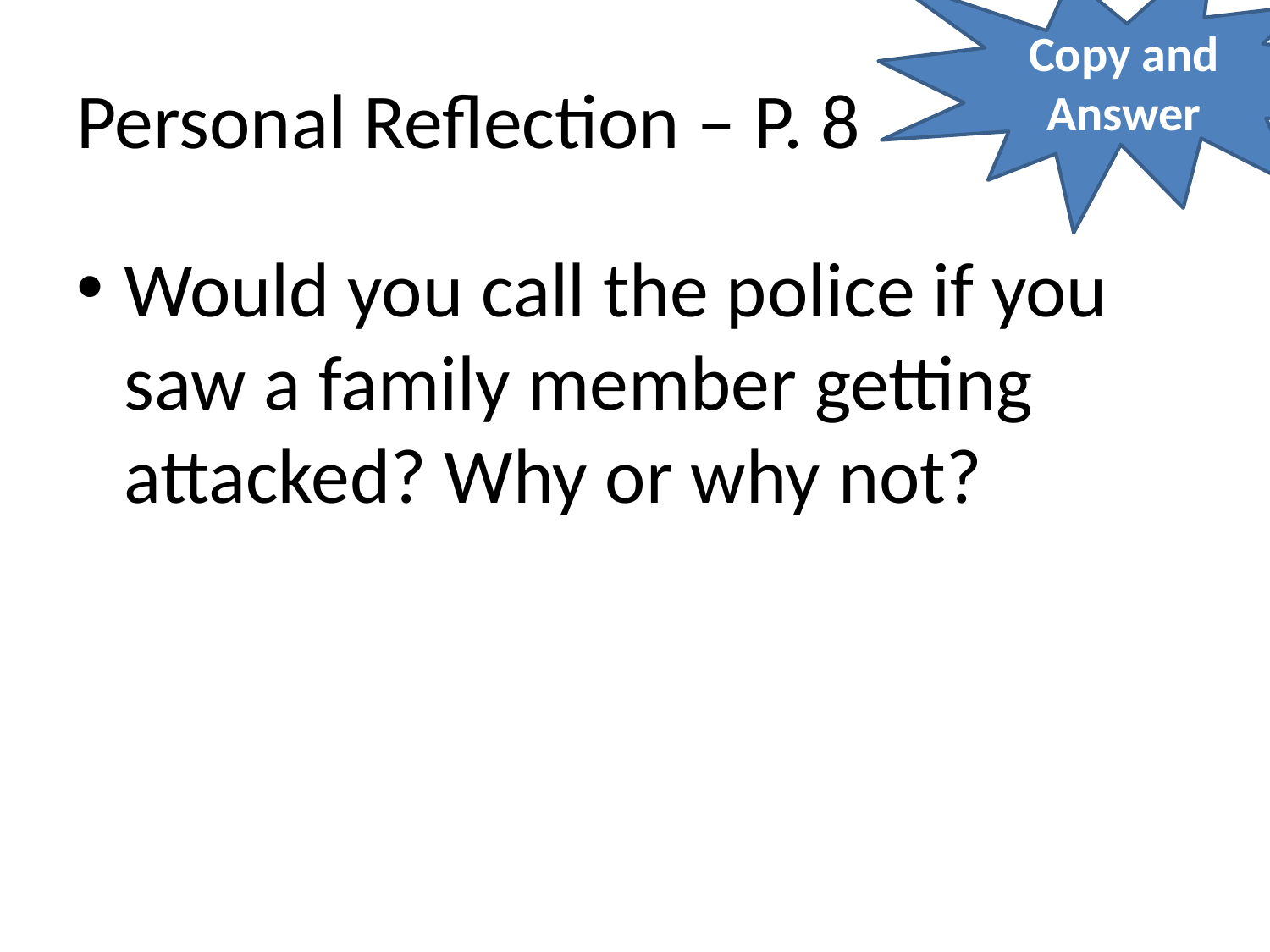

Copy and Answer
# Personal Reflection – P. 8
Would you call the police if you saw a family member getting attacked? Why or why not?